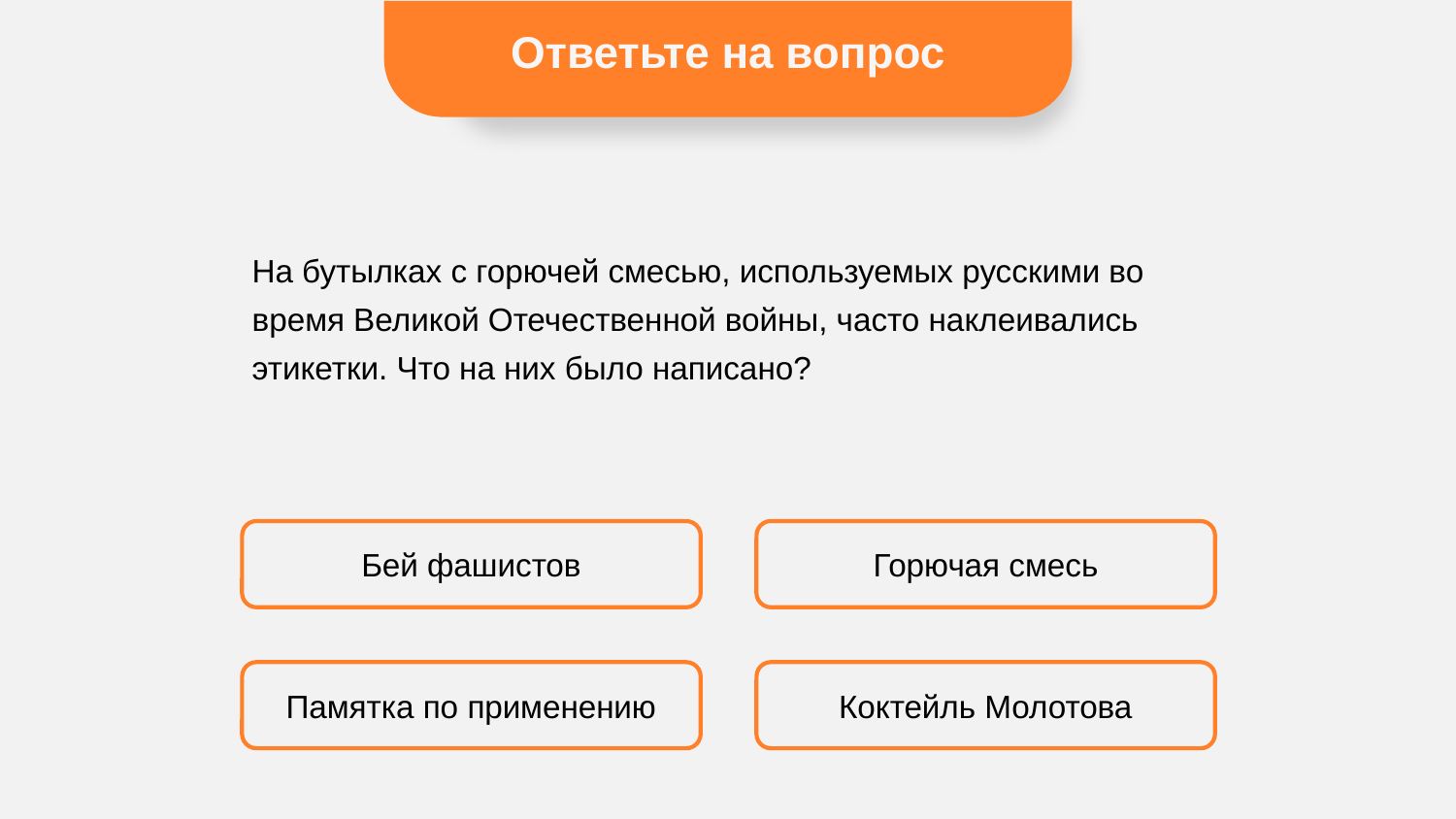

Ответьте на вопрос
На бутылках с горючей смесью, используемых русскими во время Великой Отечественной войны, часто наклеивались этикетки. Что на них было написано?
Бей фашистов
Горючая смесь
Памятка по применению
Коктейль Молотова